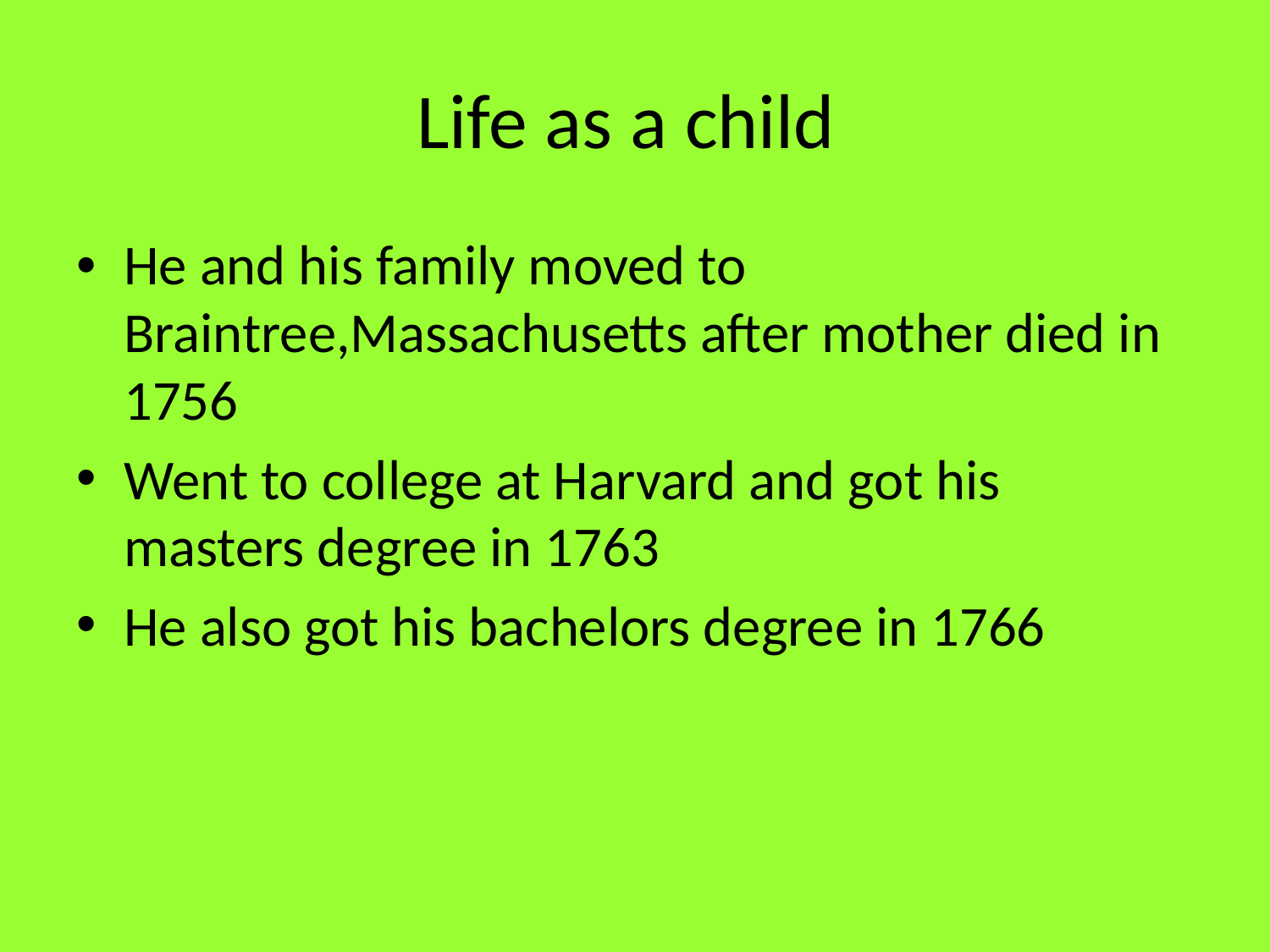

# Life as a child
He and his family moved to Braintree,Massachusetts after mother died in 1756
Went to college at Harvard and got his masters degree in 1763
He also got his bachelors degree in 1766